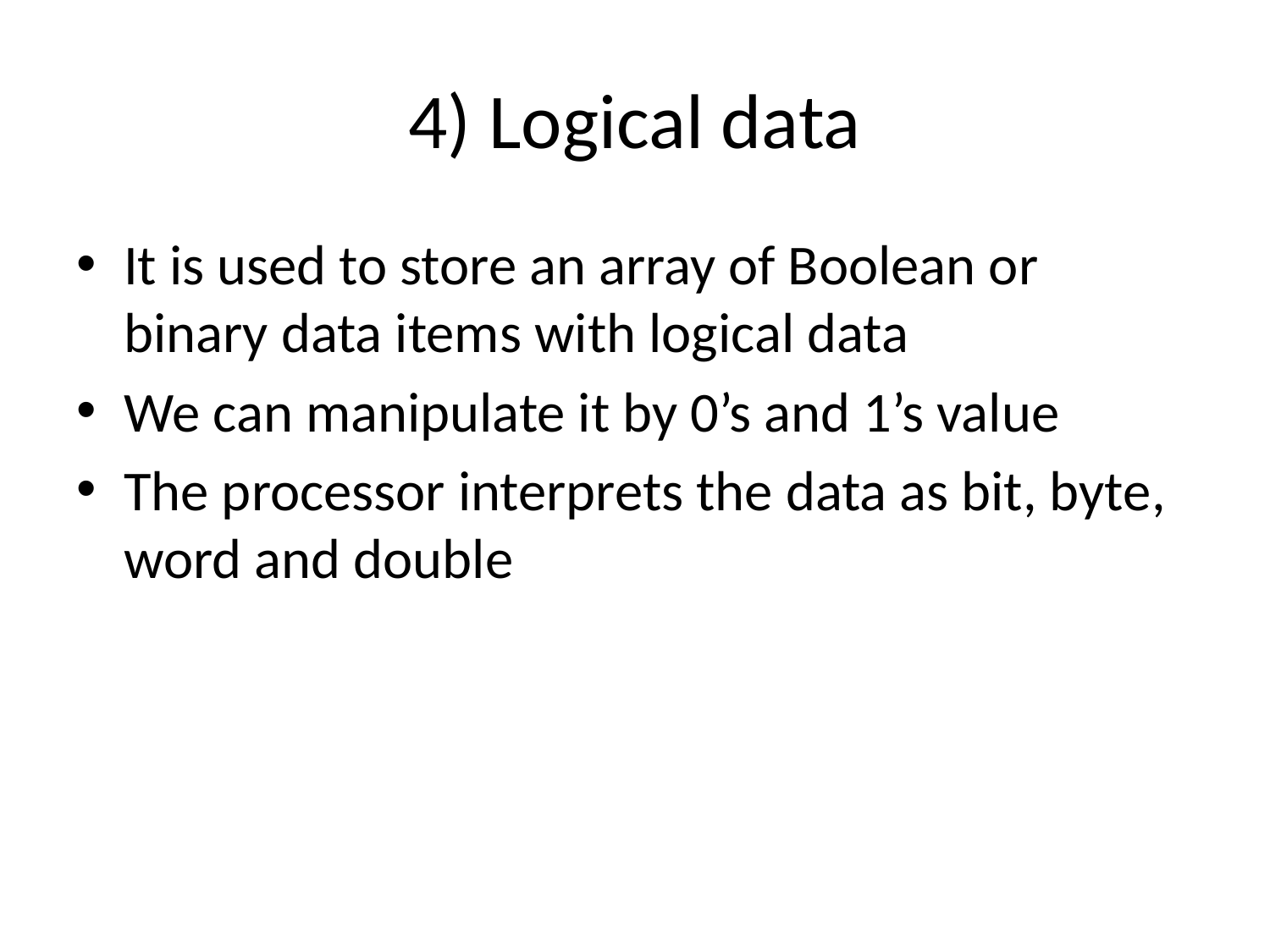

# 4) Logical data
It is used to store an array of Boolean or binary data items with logical data
We can manipulate it by 0’s and 1’s value
The processor interprets the data as bit, byte, word and double